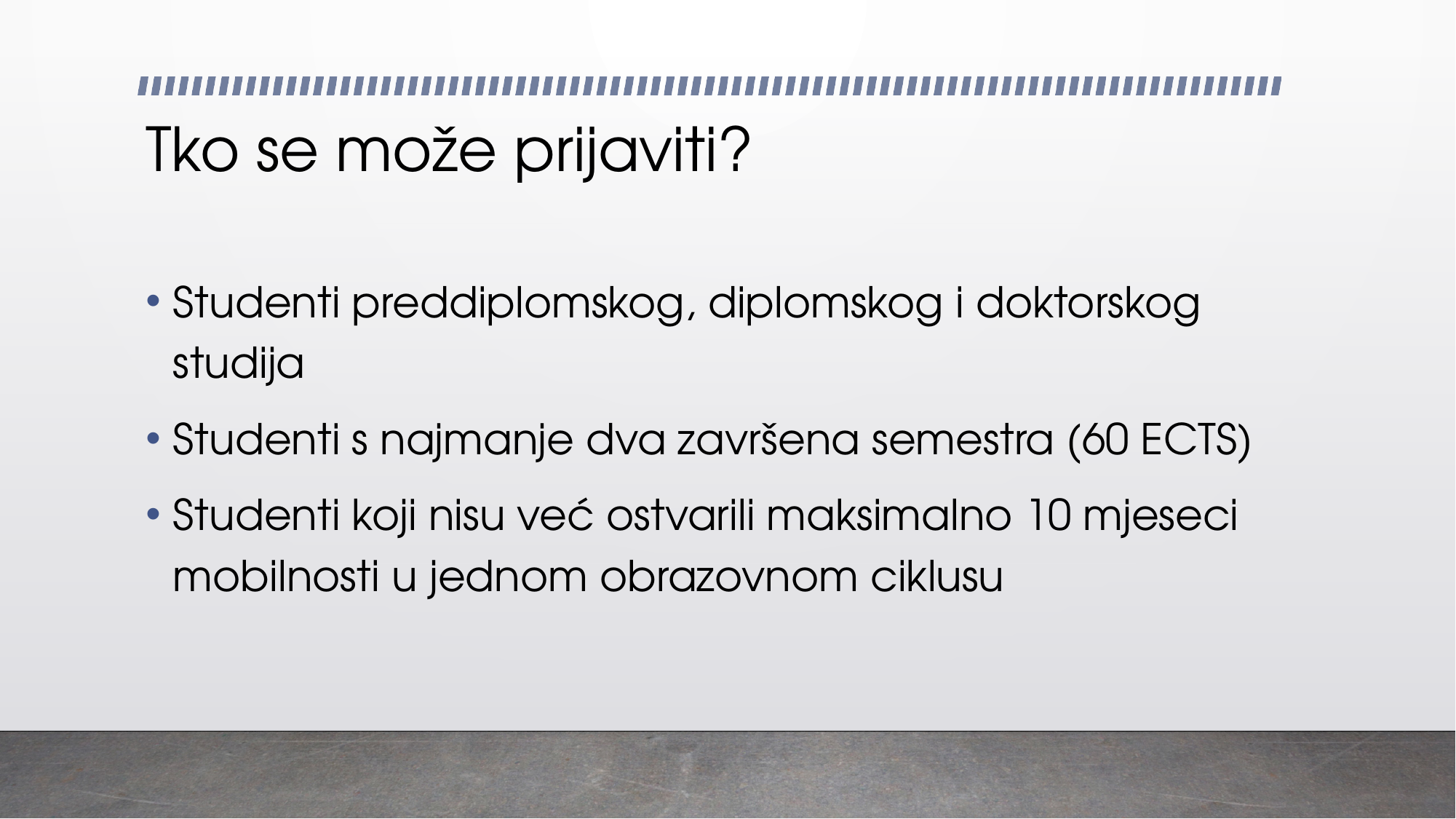

# Tko se može prijaviti?
Studenti preddiplomskog, diplomskog i doktorskog studija
Studenti s najmanje dva završena semestra (60 ECTS)
Studenti koji nisu već ostvarili maksimalno 10 mjeseci mobilnosti u jednom obrazovnom ciklusu